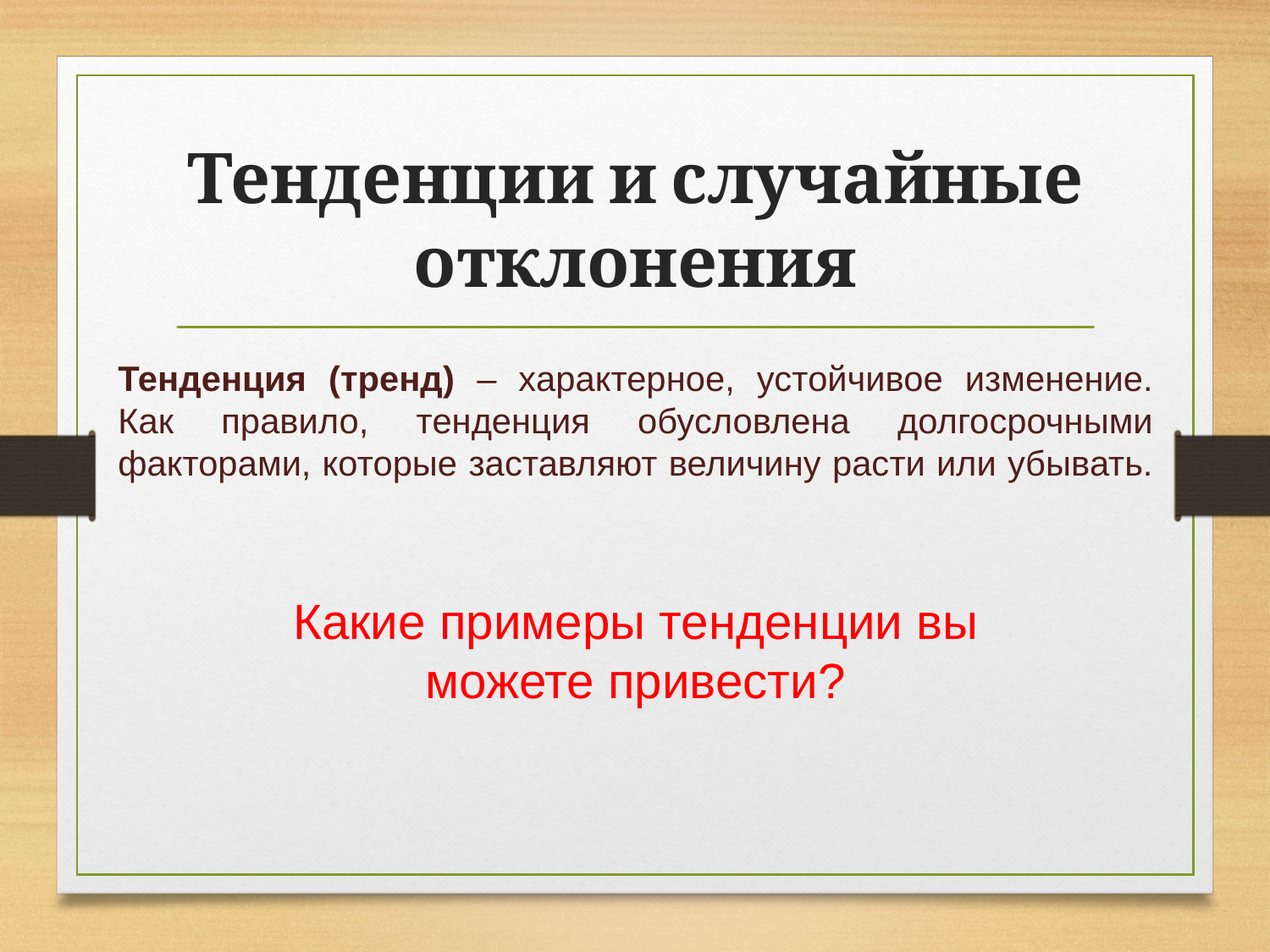

# Тенденции и случайные отклонения
Тенденция (тренд) – характерное, устойчивое изменение. Как правило, тенденция обусловлена долгосрочными факторами, которые заставляют величину расти или убывать.
Какие примеры тенденции вы можете привести?